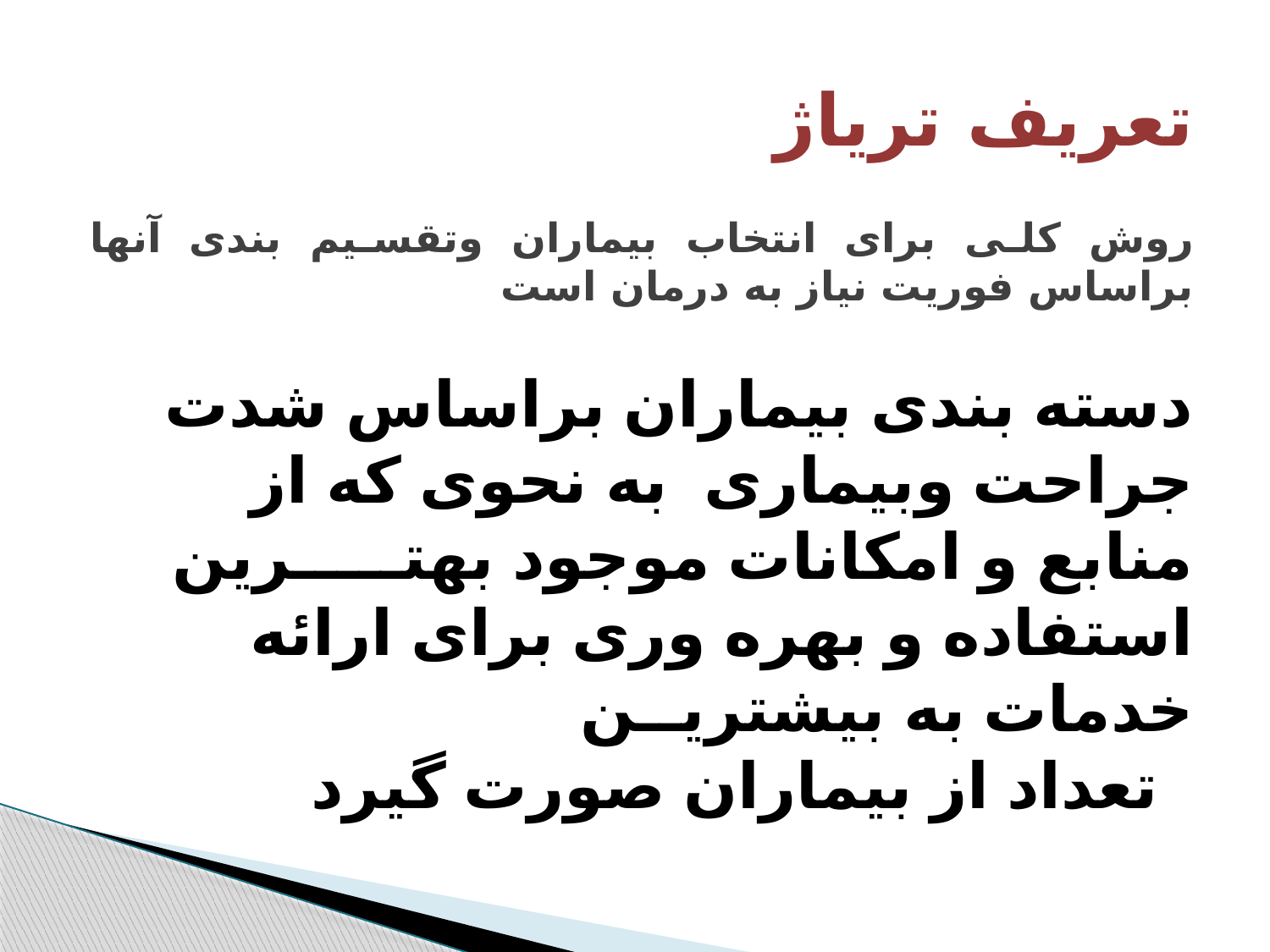

# تعریف تریاژ
روش کلی برای انتخاب بیماران وتقسیم بندی آنها براساس فوریت نیاز به درمان است

دسته بندی بیماران براساس شدت جراحت وبیماری  به نحوی که از منابع و امکانات موجود بهتـــــرین استفاده و بهره وری برای ارائه خدمات به بیشتریــن
  تعداد از بیماران صورت گیرد